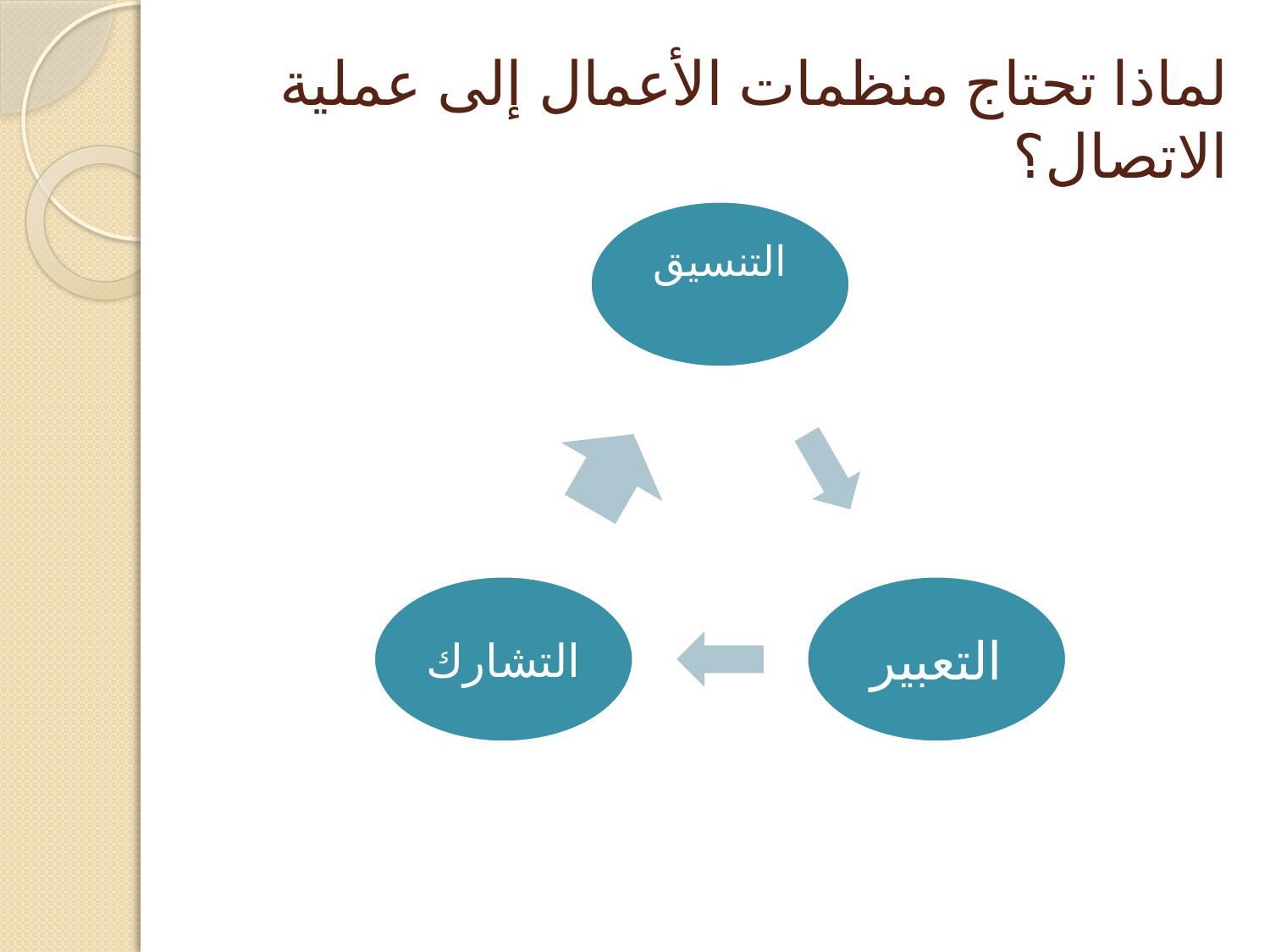

# لماذا تحتاج منظمات الأعمال إلى عملية الاتصال؟
التعبير
التشارك
التنسيق